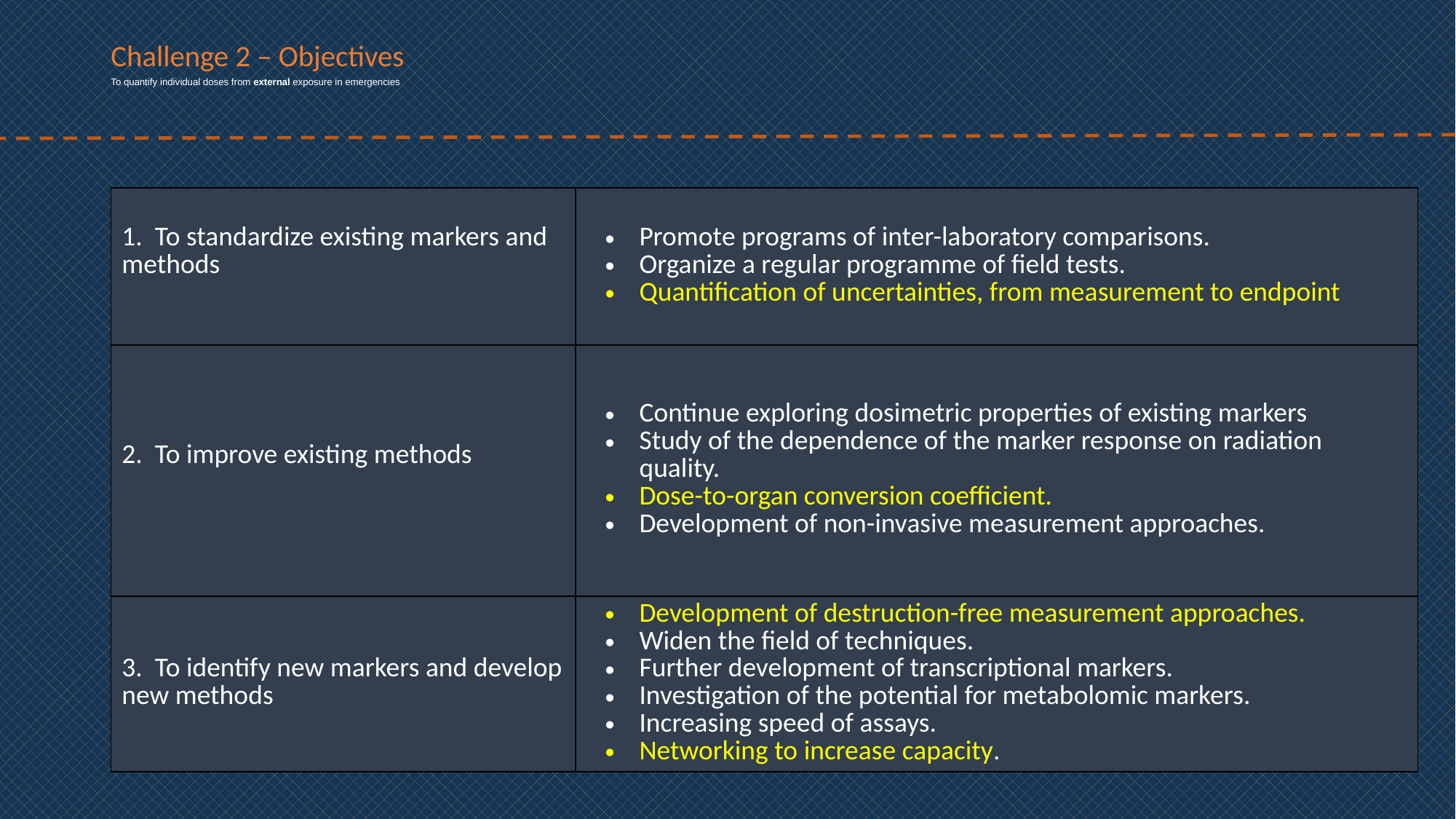

# Challenge 2 – Objectives To quantify individual doses from external exposure in emergencies
| 1. To standardize existing markers and methods | Promote programs of inter-laboratory comparisons. Organize a regular programme of field tests. Quantification of uncertainties, from measurement to endpoint |
| --- | --- |
| 2. To improve existing methods | Continue exploring dosimetric properties of existing markers Study of the dependence of the marker response on radiation quality. Dose-to-organ conversion coefficient. Development of non-invasive measurement approaches. |
| 3. To identify new markers and develop new methods | Development of destruction-free measurement approaches. Widen the field of techniques. Further development of transcriptional markers. Investigation of the potential for metabolomic markers. Increasing speed of assays. Networking to increase capacity. |